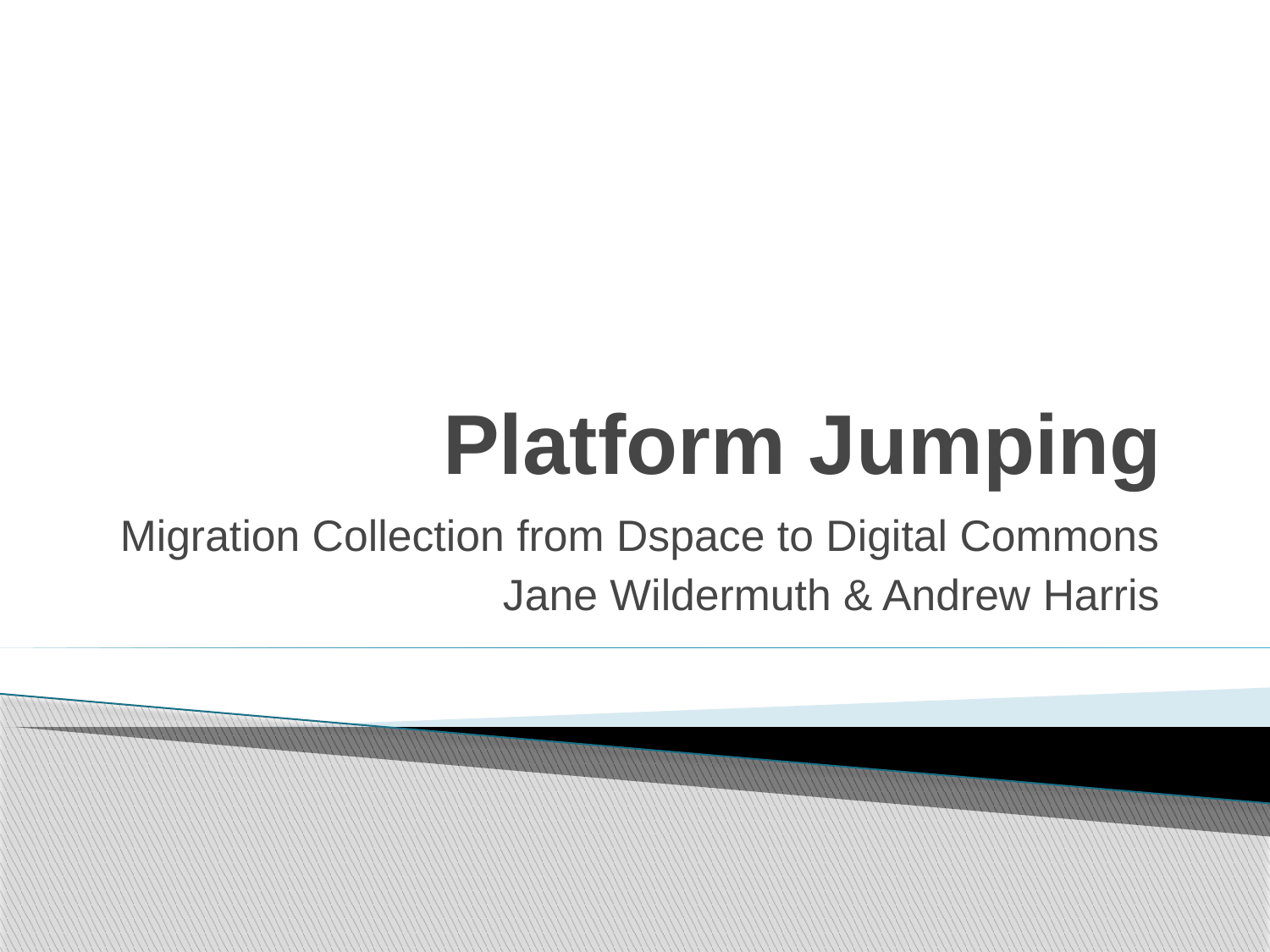

# Platform Jumping
Migration Collection from Dspace to Digital Commons
Jane Wildermuth & Andrew Harris